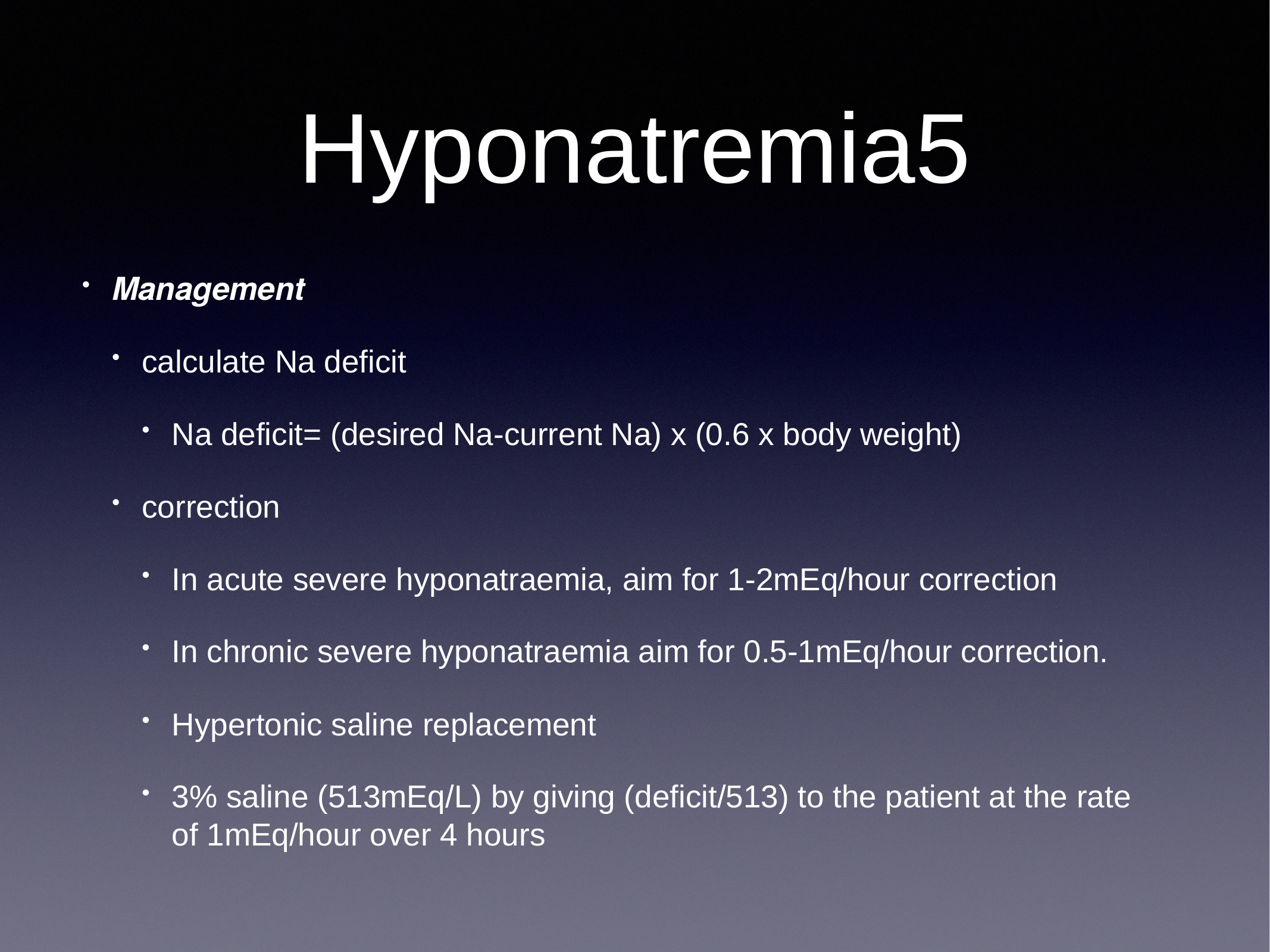

# Hyponatremia5
Management
calculate Na deficit
Na deficit= (desired Na-current Na) x (0.6 x body weight)
correction
In acute severe hyponatraemia, aim for 1-2mEq/hour correction
In chronic severe hyponatraemia aim for 0.5-1mEq/hour correction.
Hypertonic saline replacement
3% saline (513mEq/L) by giving (deficit/513) to the patient at the rate of 1mEq/hour over 4 hours